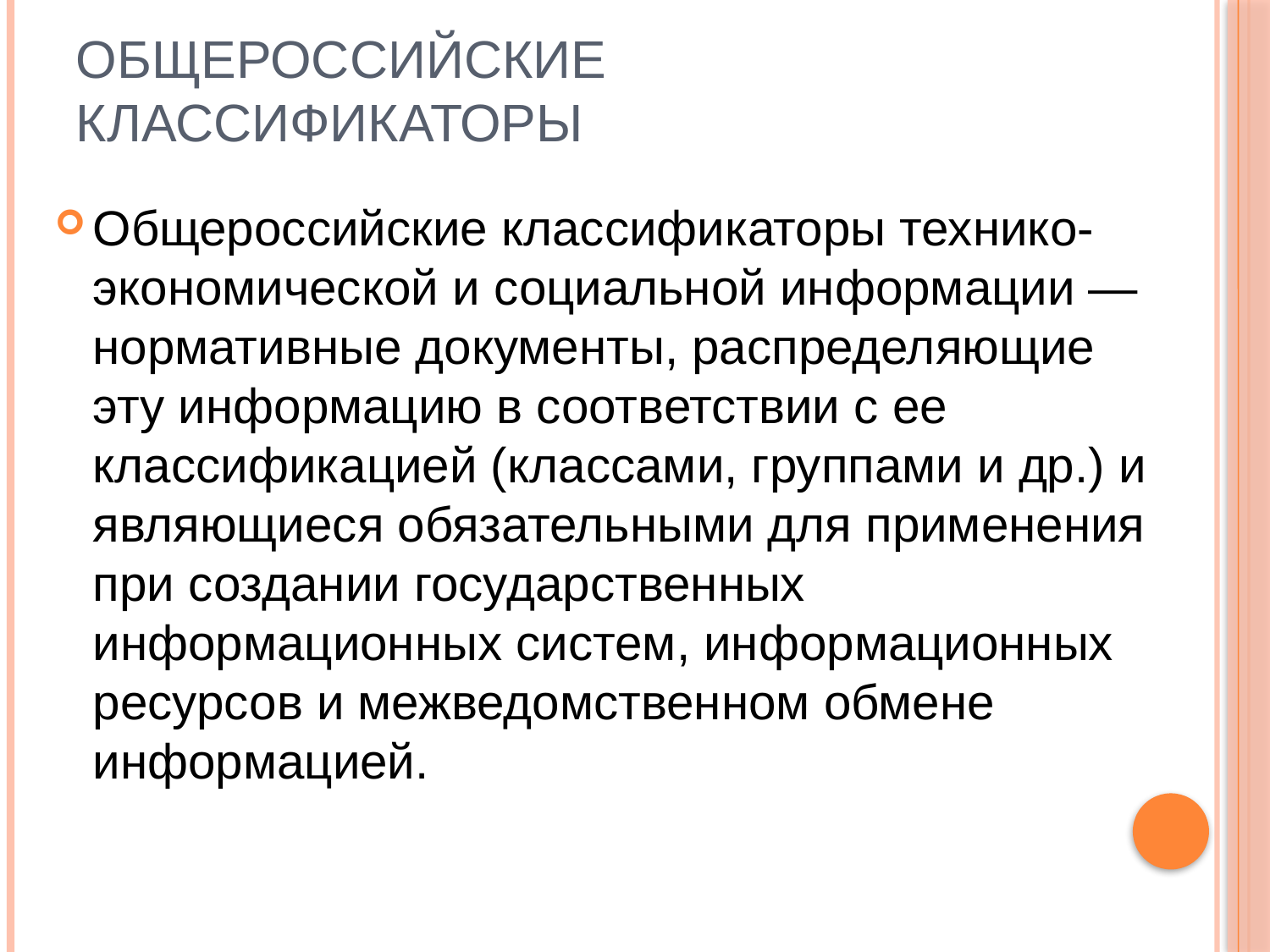

# Общероссийские классификаторы
Общероссийские классификаторы технико-экономической и социальной информации — нормативные документы, распределяющие эту информацию в соответствии с ее классификацией (классами, группами и др.) и являющиеся обязательными для применения при создании государственных информационных систем, информационных ресурсов и межведомственном обмене информацией.